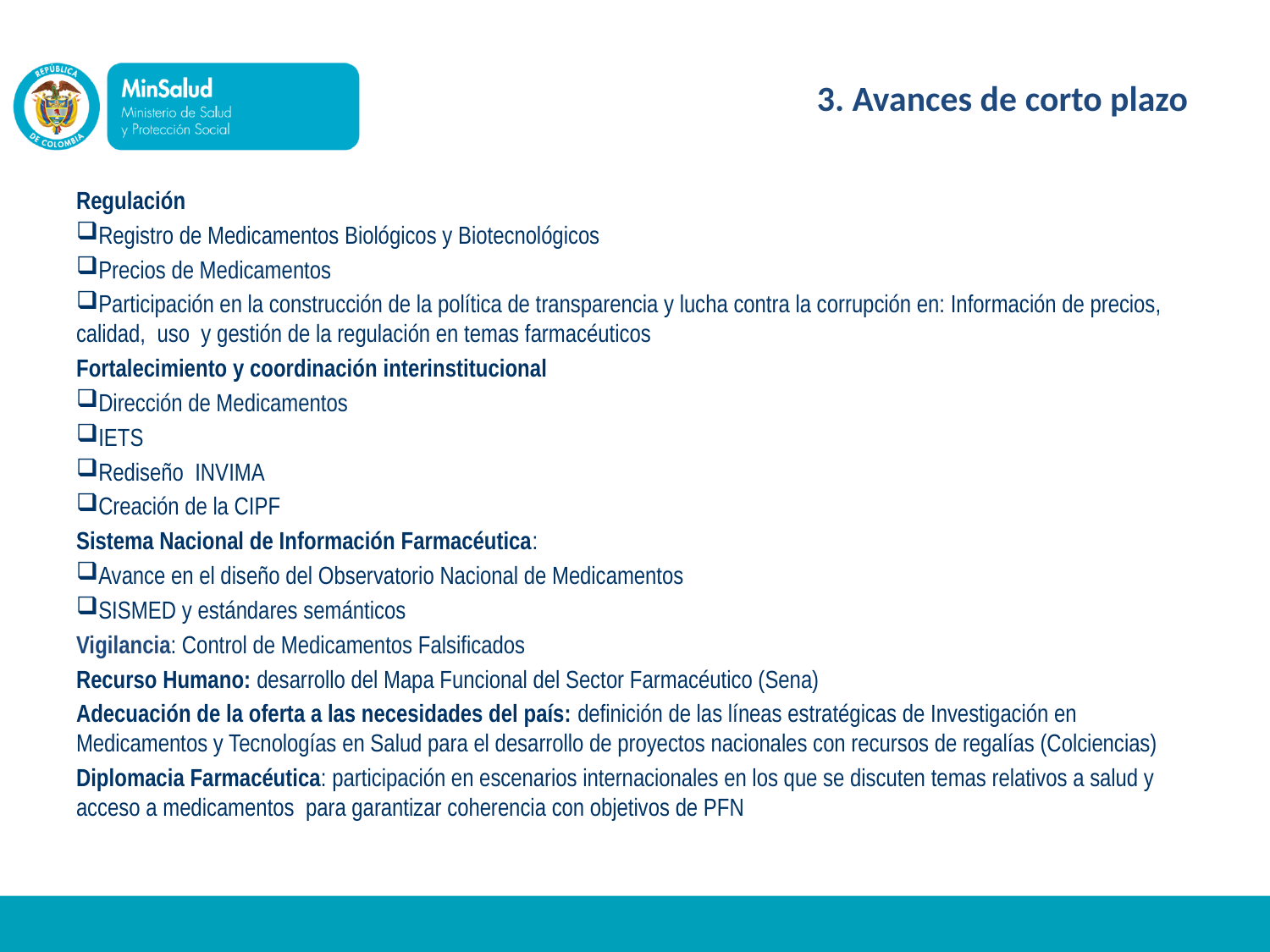

3. Avances de corto plazo
# Regulación
Registro de Medicamentos Biológicos y Biotecnológicos
Precios de Medicamentos
Participación en la construcción de la política de transparencia y lucha contra la corrupción en: Información de precios,  calidad,  uso  y gestión de la regulación en temas farmacéuticos
Fortalecimiento y coordinación interinstitucional
Dirección de Medicamentos
IETS
Rediseño  INVIMA
Creación de la CIPF
Sistema Nacional de Información Farmacéutica:
Avance en el diseño del Observatorio Nacional de Medicamentos
SISMED y estándares semánticos
Vigilancia: Control de Medicamentos Falsificados
Recurso Humano: desarrollo del Mapa Funcional del Sector Farmacéutico (Sena)
Adecuación de la oferta a las necesidades del país: definición de las líneas estratégicas de Investigación en  Medicamentos y Tecnologías en Salud para el desarrollo de proyectos nacionales con recursos de regalías (Colciencias)
Diplomacia Farmacéutica: participación en escenarios internacionales en los que se discuten temas relativos a salud y acceso a medicamentos  para garantizar coherencia con objetivos de PFN